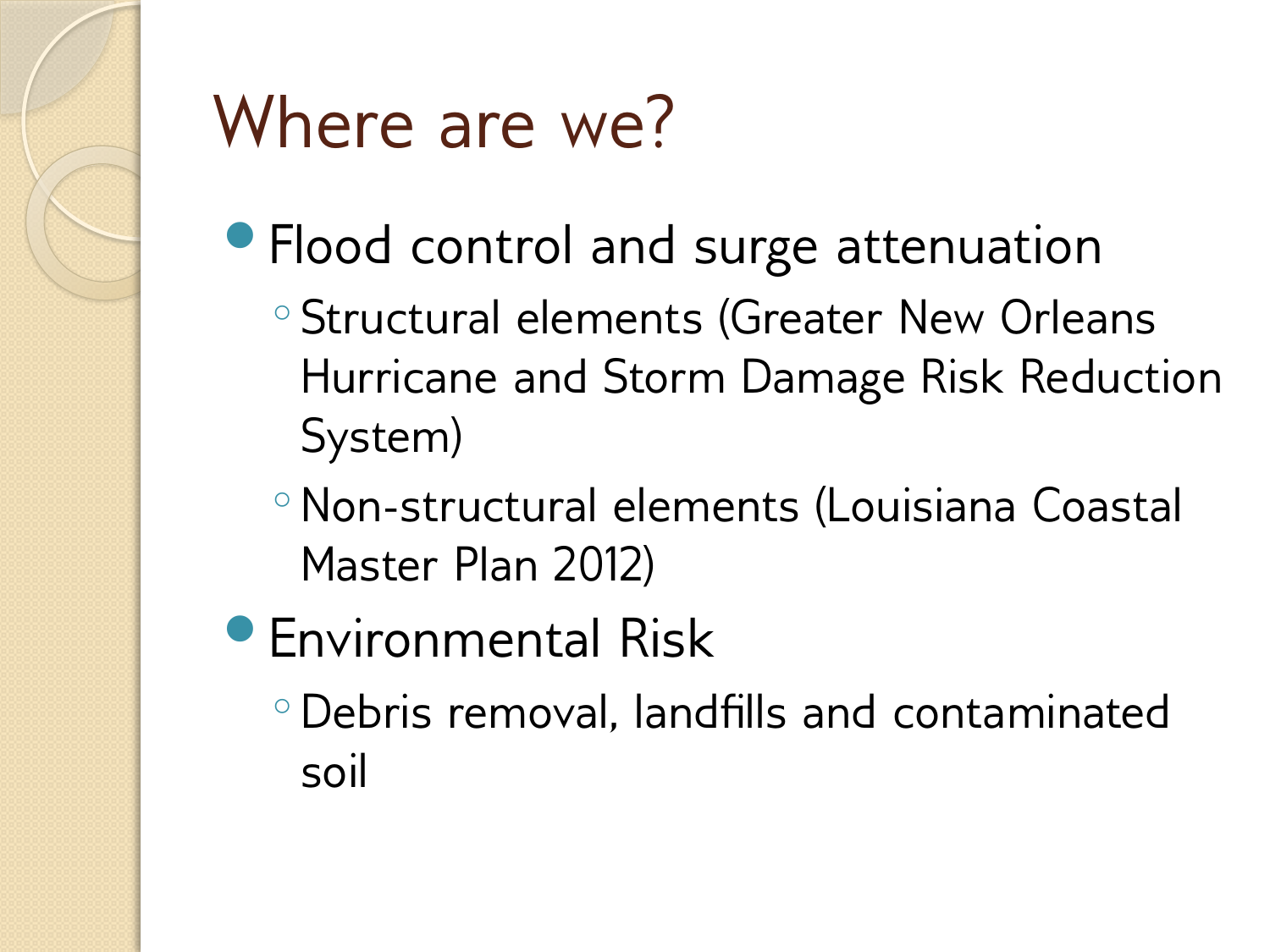

# Where are we?
Flood control and surge attenuation
Structural elements (Greater New Orleans Hurricane and Storm Damage Risk Reduction System)
Non-structural elements (Louisiana Coastal Master Plan 2012)
Environmental Risk
Debris removal, landfills and contaminated soil